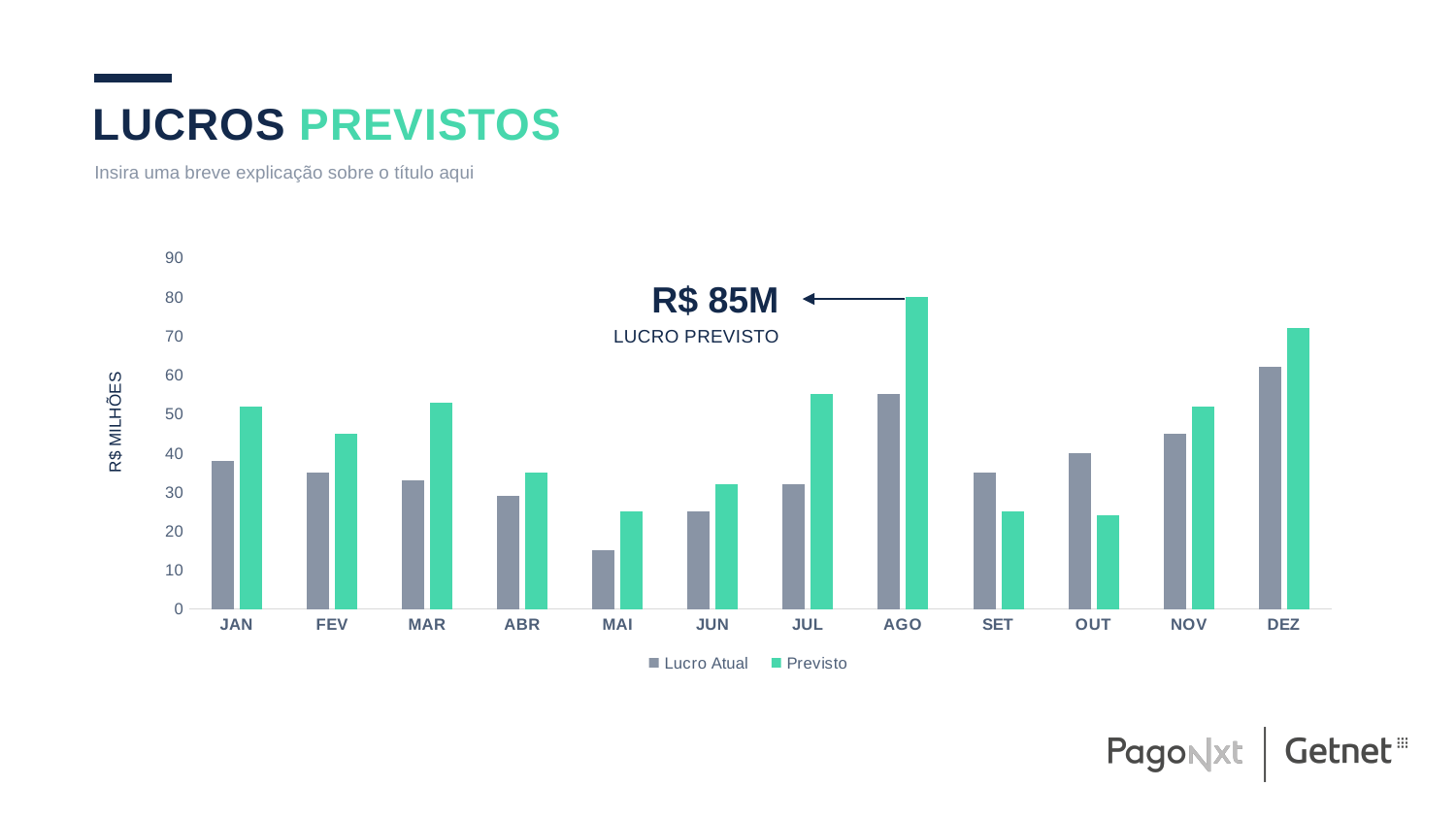

LUCROS PREVISTOS
Insira uma breve explicação sobre o título aqui

### Chart

| Category | Lucro Atual | Previsto |
|---|---|---|
| JAN | 38.0 | 52.0 |
| FEV | 35.0 | 45.0 |
| MAR | 33.0 | 53.0 |
| ABR | 29.0 | 35.0 |
| MAI | 15.0 | 25.0 |
| JUN | 25.0 | 32.0 |
| JUL | 32.0 | 55.0 |
| AGO | 55.0 | 80.0 |
| SET | 35.0 | 25.0 |
| OUT | 40.0 | 24.0 |
| NOV | 45.0 | 52.0 |
| DEZ | 62.0 | 72.0 |
R$ 85m
Lucro previsto
R$ MILHÕES